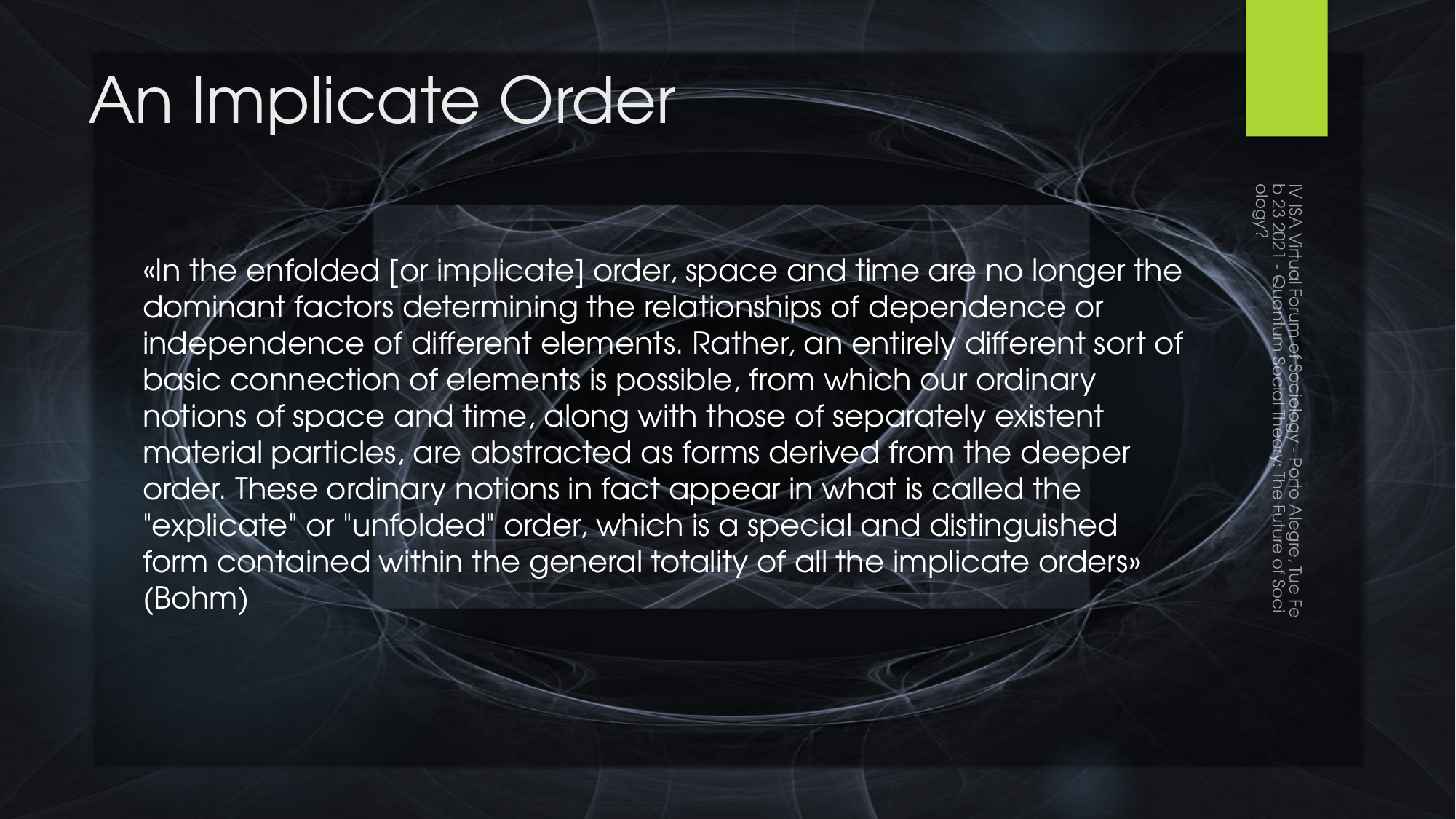

# An Implicate Order
«In the enfolded [or implicate] order, space and time are no longer the dominant factors determining the relationships of dependence or independence of different elements. Rather, an entirely different sort of basic connection of elements is possible, from which our ordinary notions of space and time, along with those of separately existent material particles, are abstracted as forms derived from the deeper order. These ordinary notions in fact appear in what is called the "explicate" or "unfolded" order, which is a special and distinguished form contained within the general totality of all the implicate orders» (Bohm)
IV ISA Virtual Forum of Sociology - Porto Alegre, Tue Feb 23 2021 - Quantum Social Theory: The Future of Sociology?